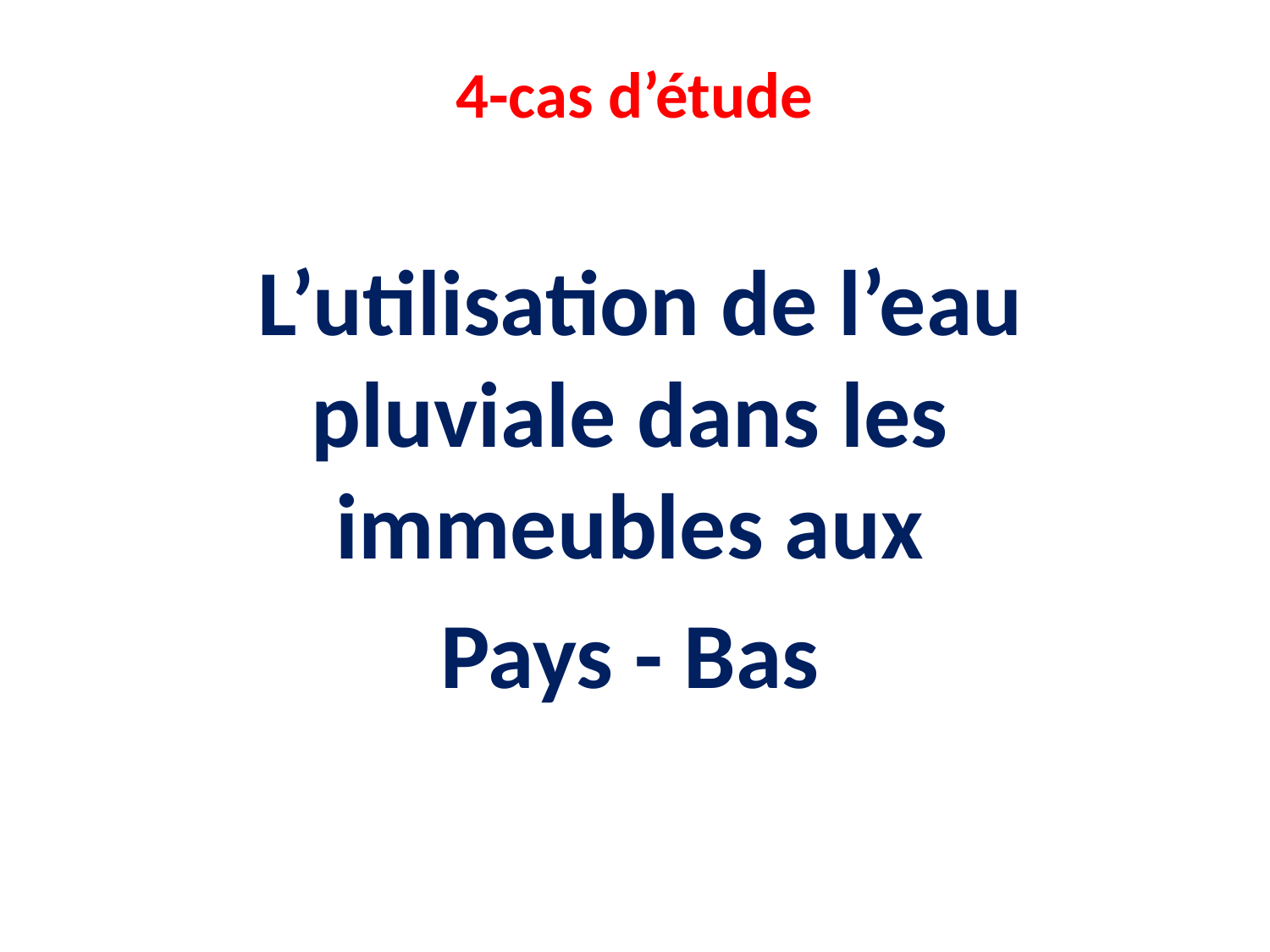

# 4-cas d’étude
 L’utilisation de l’eau pluviale dans les immeubles aux
Pays - Bas